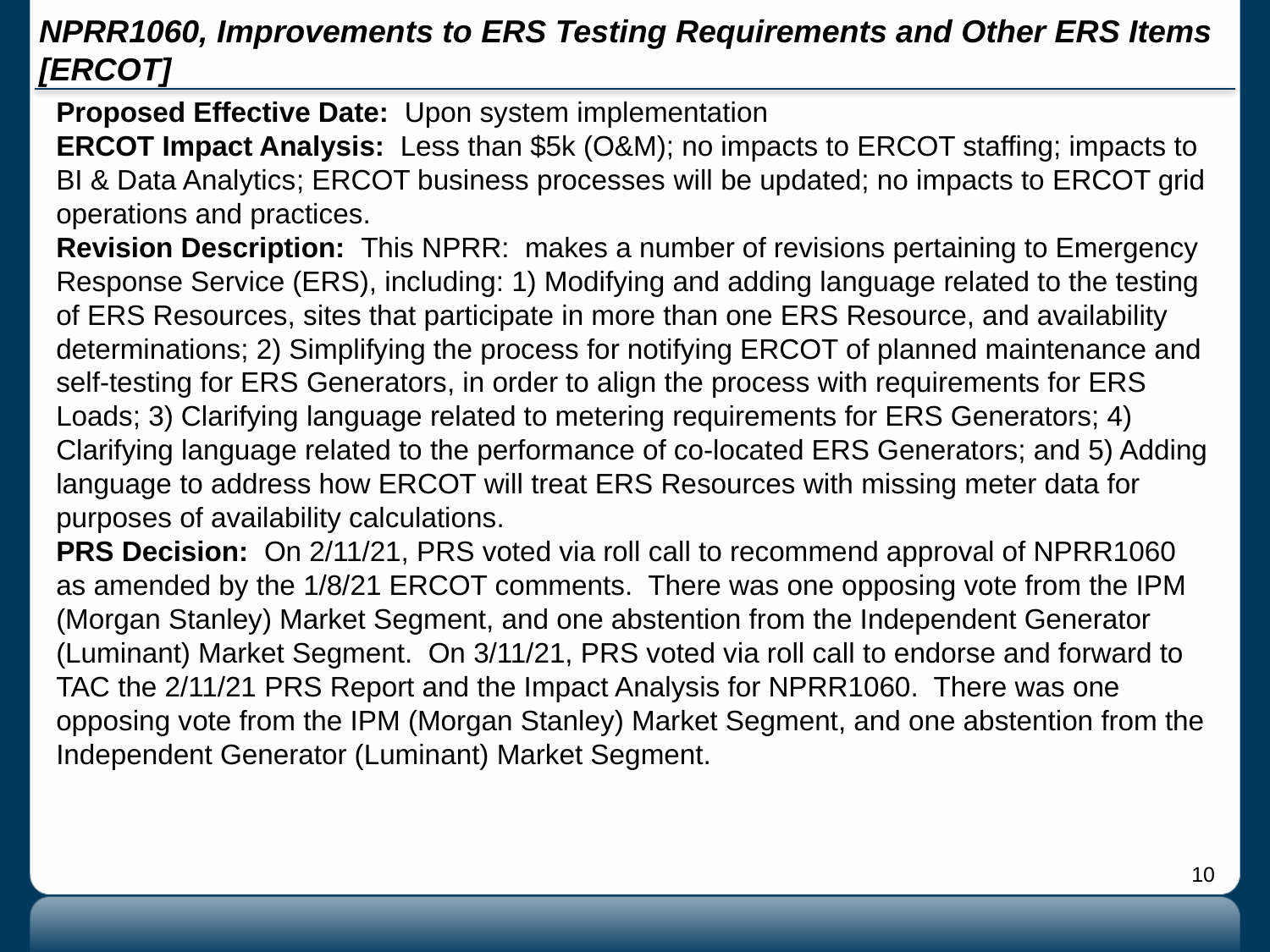

# NPRR1060, Improvements to ERS Testing Requirements and Other ERS Items [ERCOT]
Proposed Effective Date:  Upon system implementation
ERCOT Impact Analysis:  Less than $5k (O&M); no impacts to ERCOT staffing; impacts to BI & Data Analytics; ERCOT business processes will be updated; no impacts to ERCOT grid operations and practices.
Revision Description:  This NPRR:  makes a number of revisions pertaining to Emergency Response Service (ERS), including: 1) Modifying and adding language related to the testing of ERS Resources, sites that participate in more than one ERS Resource, and availability determinations; 2) Simplifying the process for notifying ERCOT of planned maintenance and self-testing for ERS Generators, in order to align the process with requirements for ERS Loads; 3) Clarifying language related to metering requirements for ERS Generators; 4) Clarifying language related to the performance of co-located ERS Generators; and 5) Adding language to address how ERCOT will treat ERS Resources with missing meter data for purposes of availability calculations.
PRS Decision:  On 2/11/21, PRS voted via roll call to recommend approval of NPRR1060 as amended by the 1/8/21 ERCOT comments.  There was one opposing vote from the IPM (Morgan Stanley) Market Segment, and one abstention from the Independent Generator (Luminant) Market Segment.  On 3/11/21, PRS voted via roll call to endorse and forward to TAC the 2/11/21 PRS Report and the Impact Analysis for NPRR1060.  There was one opposing vote from the IPM (Morgan Stanley) Market Segment, and one abstention from the Independent Generator (Luminant) Market Segment.